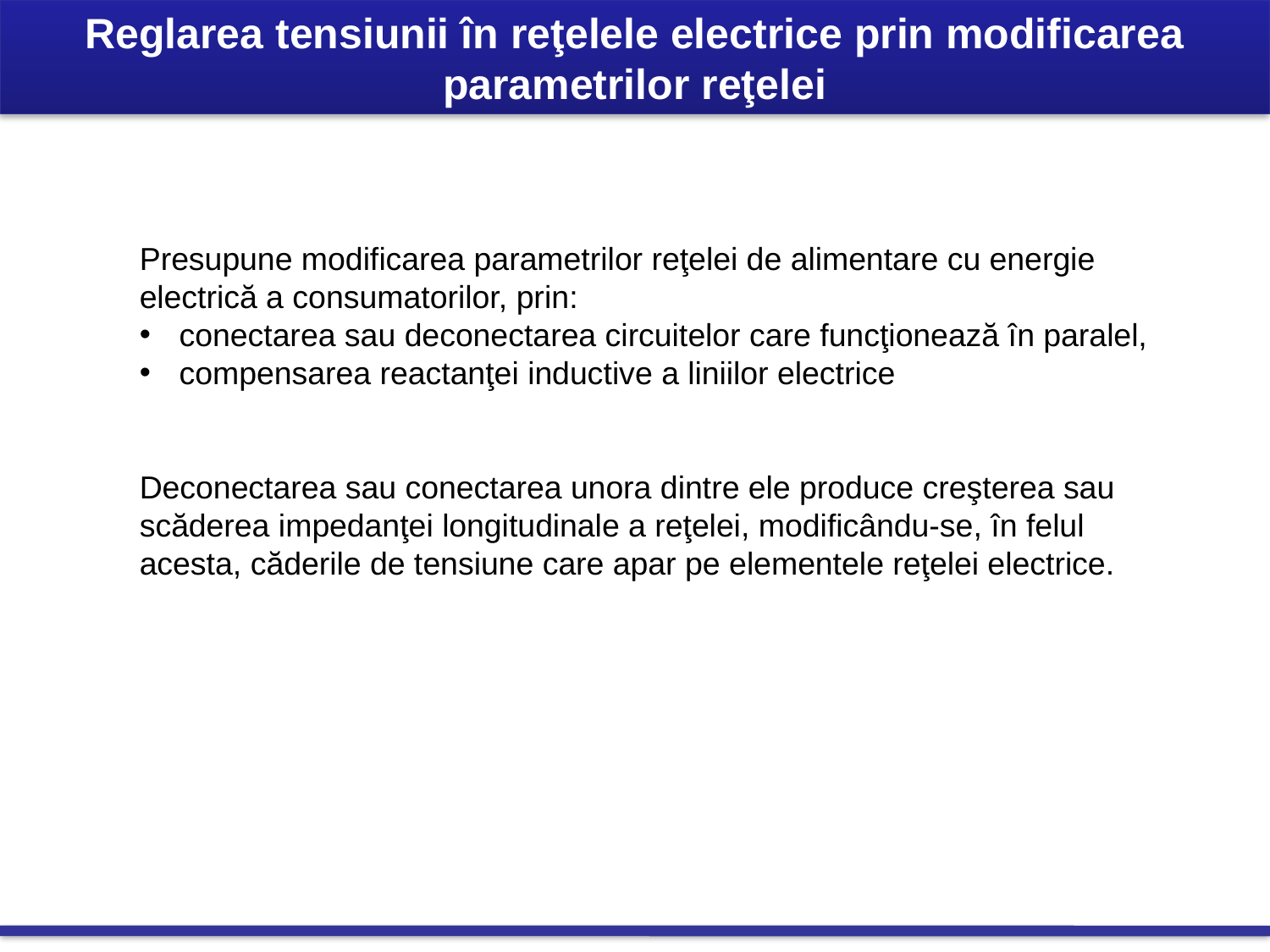

Reglarea tensiunii în reţelele electrice prin modificarea parametrilor reţelei

Presupune modificarea parametrilor reţelei de alimentare cu energie electrică a consumatorilor, prin:
conectarea sau deconectarea circuitelor care funcţionează în paralel,
compensarea reactanţei inductive a liniilor electrice

Deconectarea sau conectarea unora dintre ele produce creşterea sau scăderea impedanţei longitudinale a reţelei, modificându-se, în felul acesta, căderile de tensiune care apar pe elementele reţelei electrice.